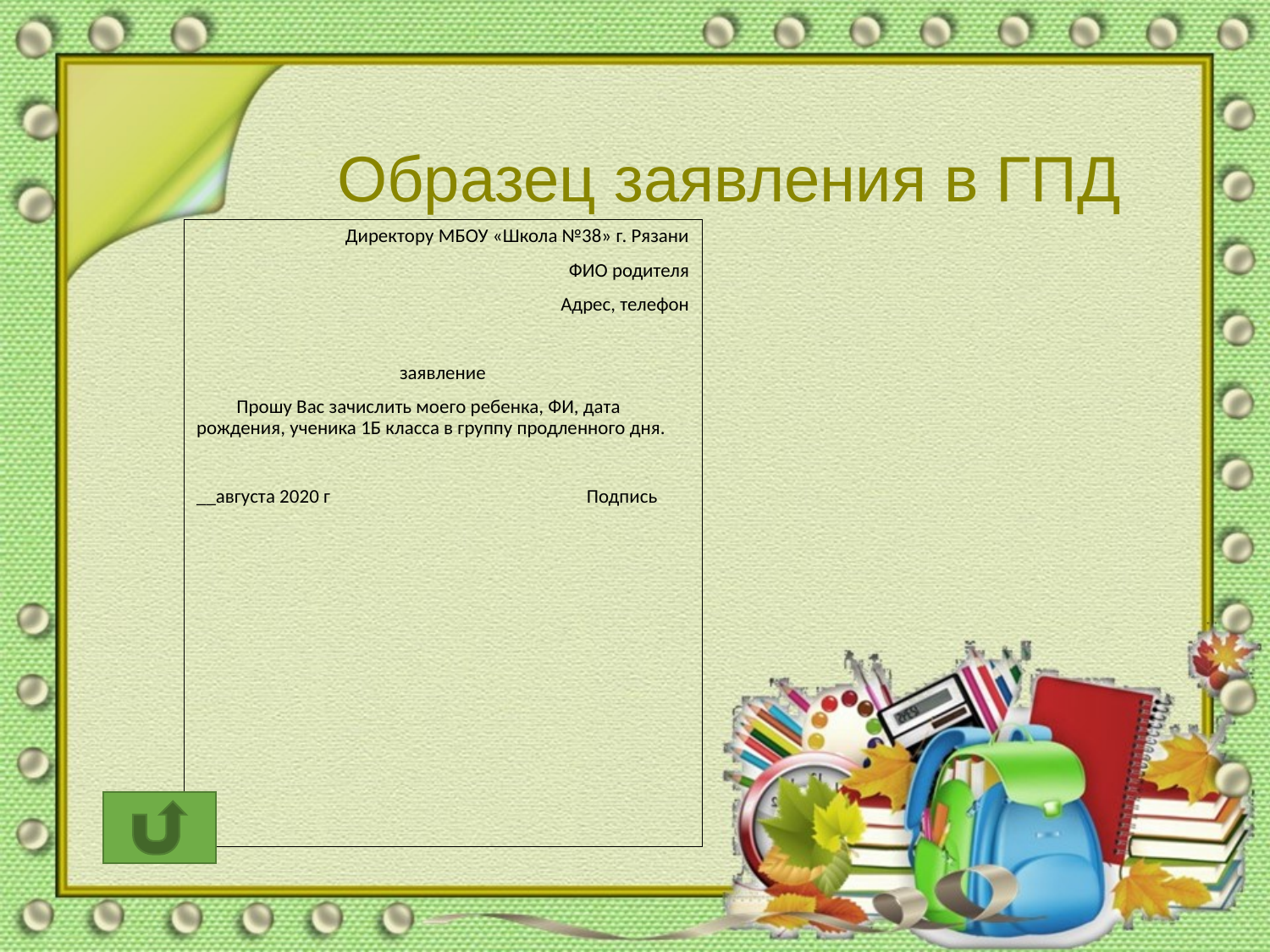

# Образец заявления в ГПД
Директору МБОУ «Школа №38» г. Рязани
ФИО родителя
Адрес, телефон

заявление
         Прошу Вас зачислить моего ребенка, ФИ, дата рождения, ученика 1Б класса в группу продленного дня.

__августа 2020 г                                                          Подпись